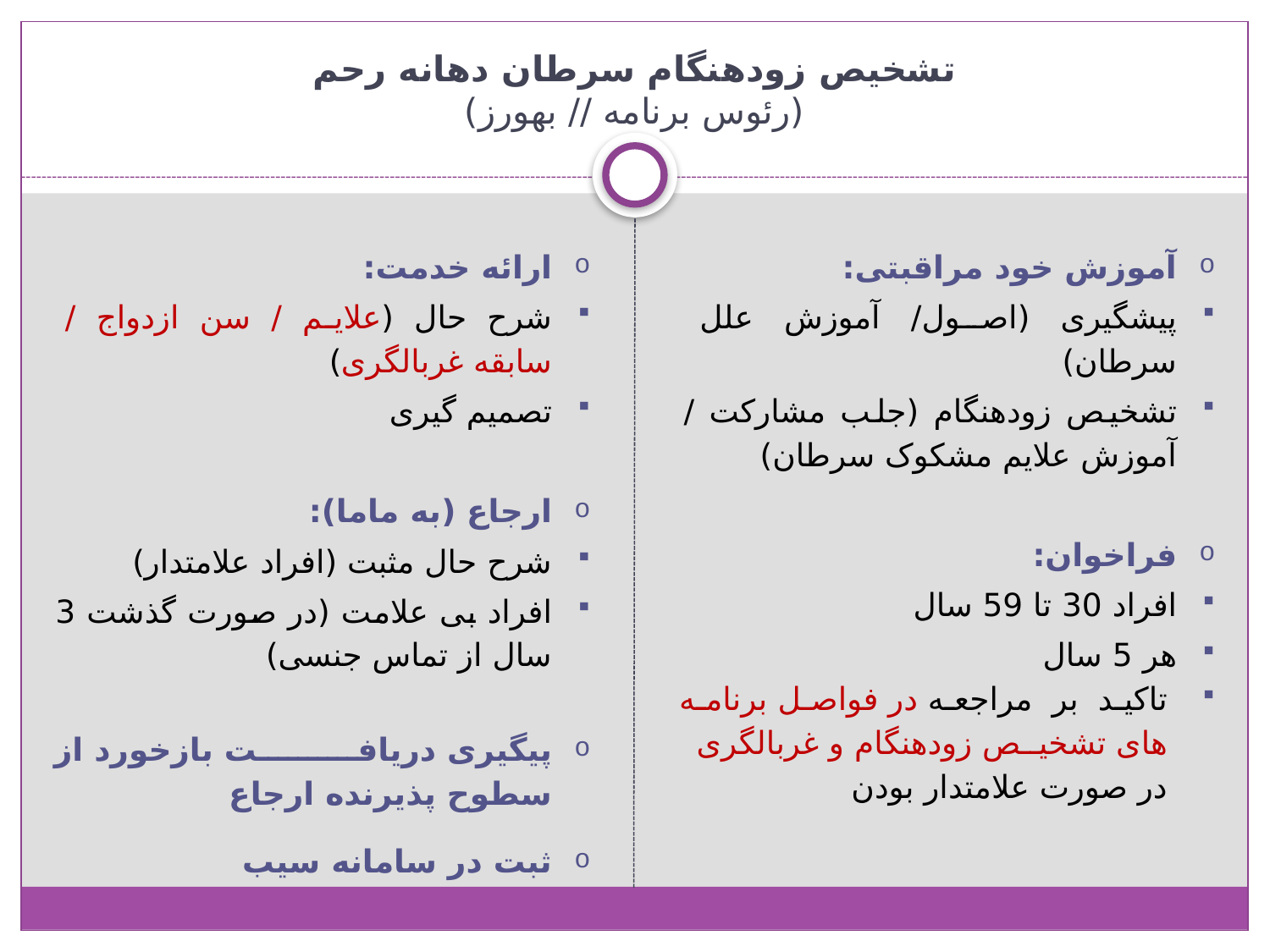

# تشخیص زودهنگام سرطان دهانه رحم (رئوس برنامه // بهورز)

ارائه خدمت:
شرح حال (علایم / سن ازدواج / سابقه غربالگری)
تصمیم گیری

ارجاع (به ماما):
شرح حال مثبت (افراد علامتدار)
افراد بی علامت (در صورت گذشت 3 سال از تماس جنسی)

پیگیری دريافت بازخورد از سطوح پذيرنده ارجاع
ثبت در سامانه سیب

آموزش خود مراقبتی:
پیشگیری (اصول/ آموزش علل سرطان)
تشخیص زودهنگام (جلب مشارکت / آموزش علایم مشکوک سرطان)

فراخوان:
افراد 30 تا 59 سال
هر 5 سال
تاکید بر مراجعه در فواصل برنامه های تشخیص زودهنگام و غربالگری در صورت علامتدار بودن